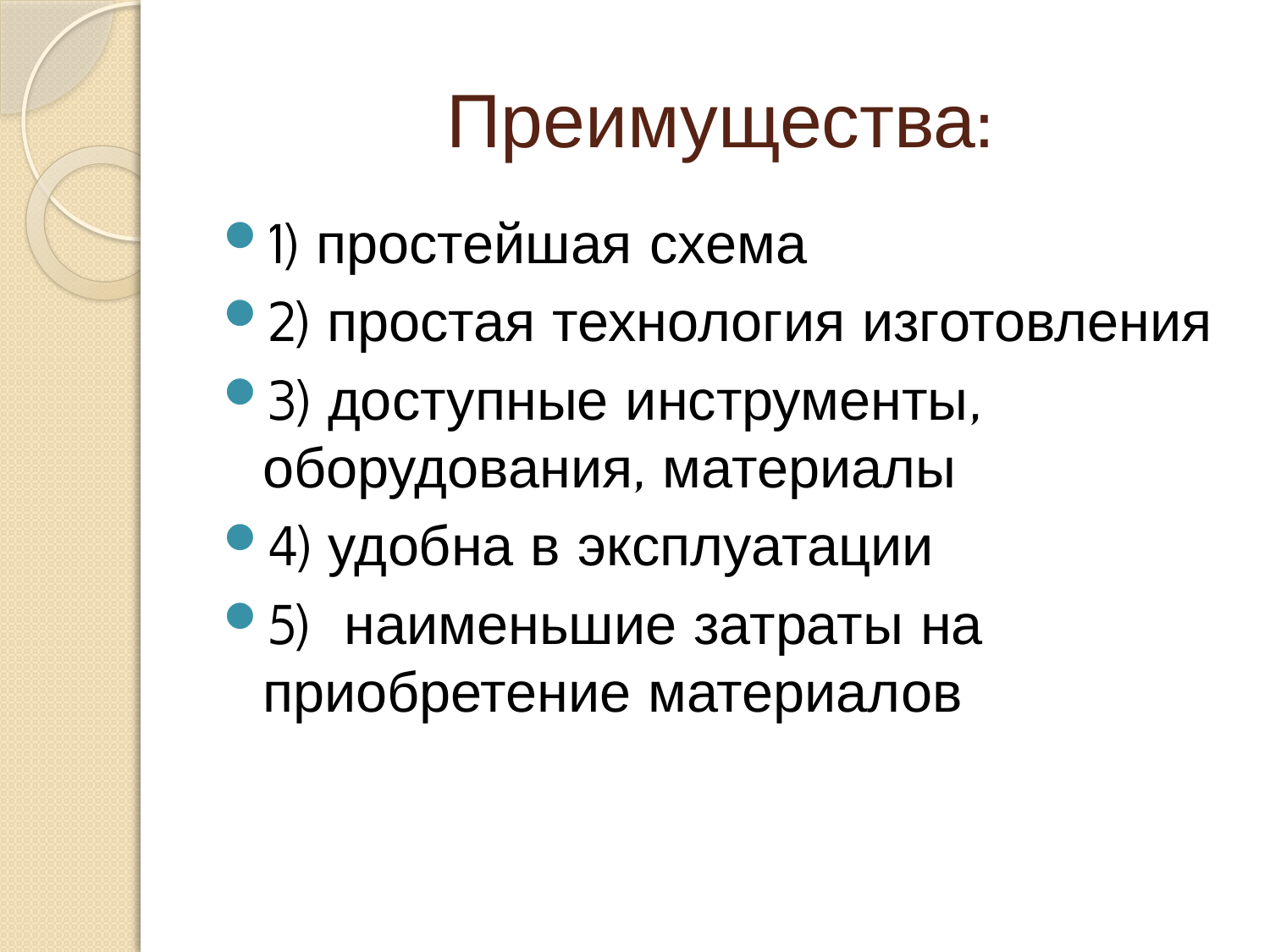

# Преимущества:
1) простейшая схема
2) простая технология изготовления
3) доступные инструменты, оборудования, материалы
4) удобна в эксплуатации
5)  наименьшие затраты на приобретение материалов